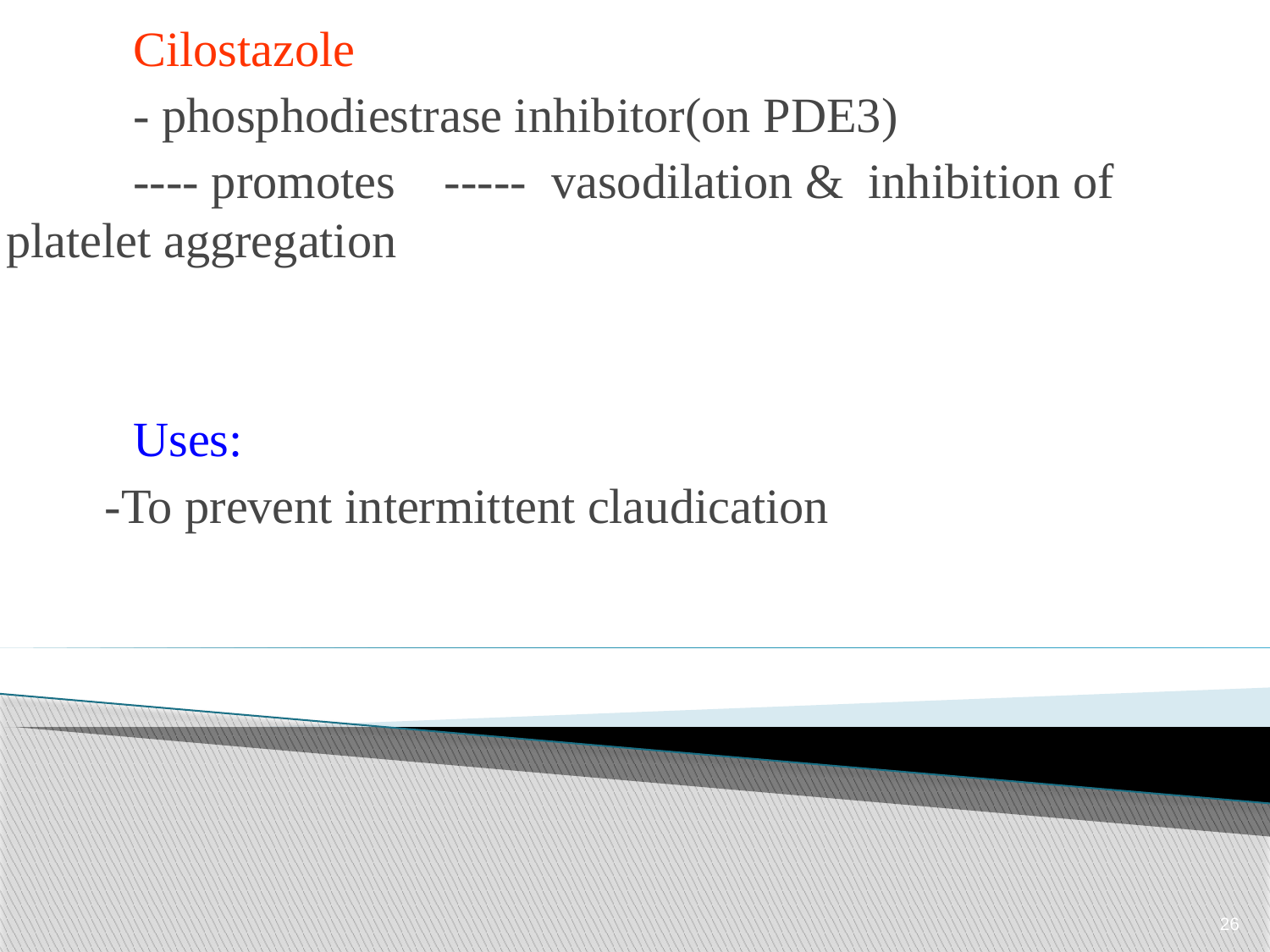

Cilostazole
 	- phosphodiestrase inhibitor(on PDE3)
 	---- promotes    -----  vasodilation &  inhibition of 	platelet aggregation

	Uses:
        -To prevent intermittent claudication
26